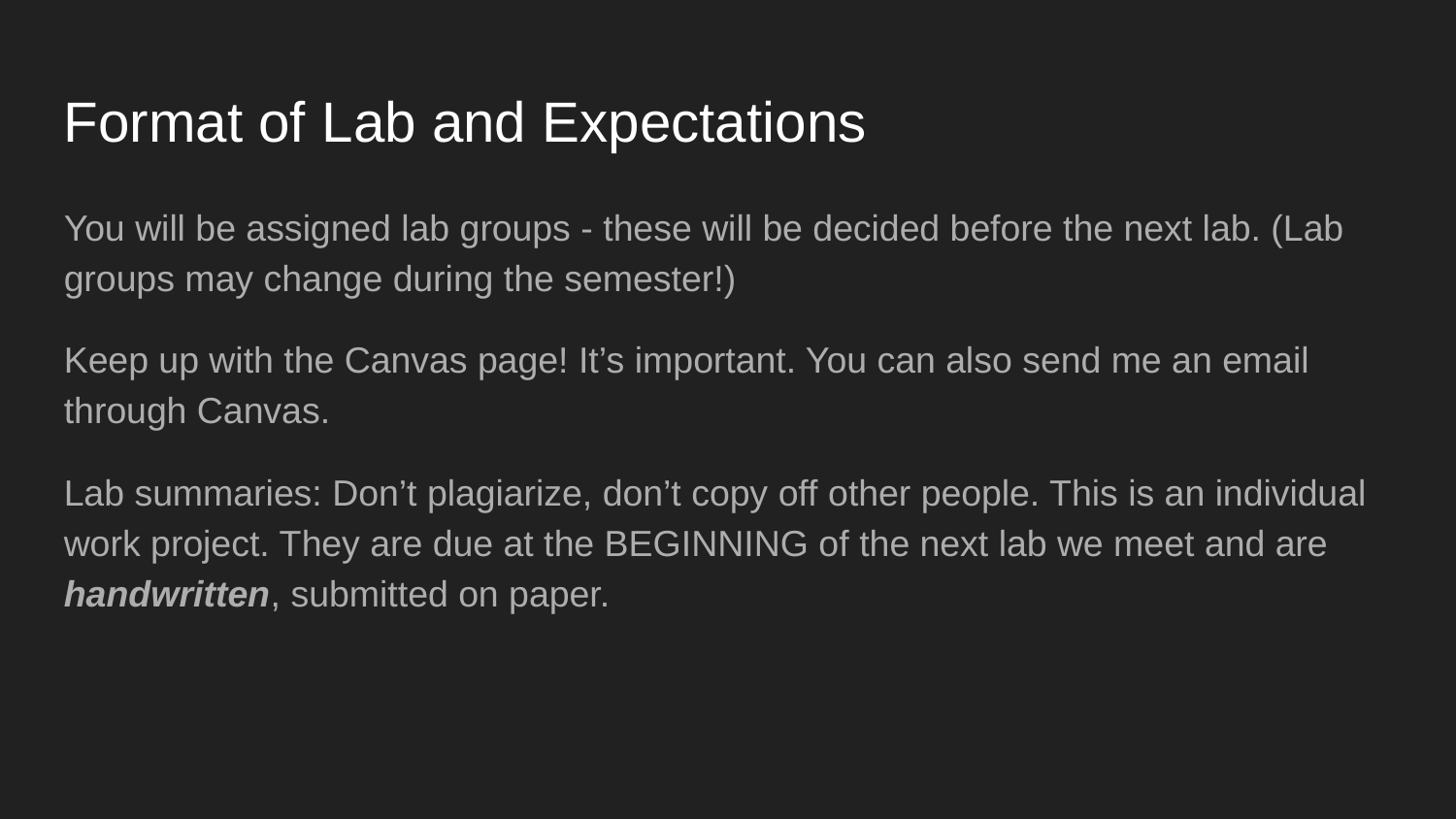

Format of Lab and Expectations
You will be assigned lab groups - these will be decided before the next lab. (Lab groups may change during the semester!)
Keep up with the Canvas page! It’s important. You can also send me an email through Canvas.
Lab summaries: Don’t plagiarize, don’t copy off other people. This is an individual work project. They are due at the BEGINNING of the next lab we meet and are handwritten, submitted on paper.